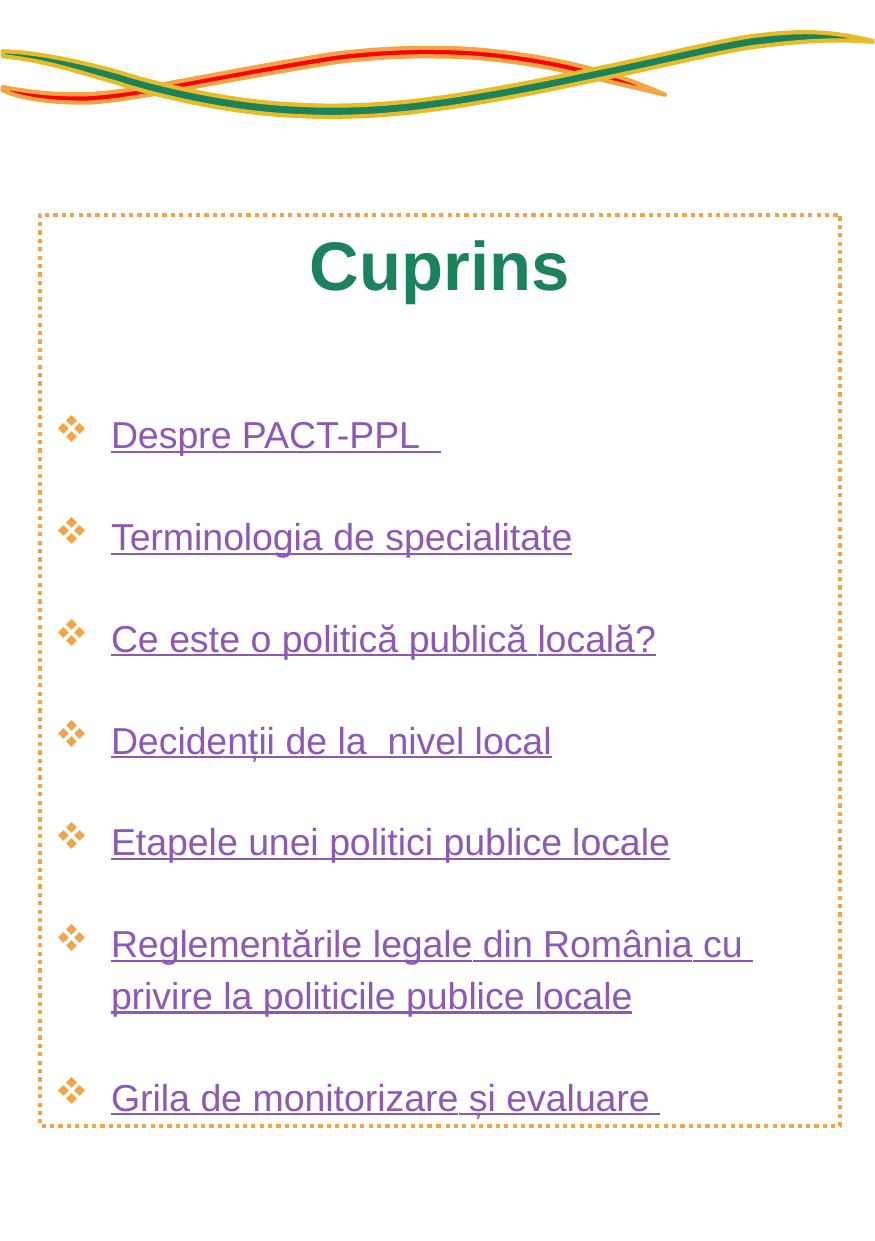

Cuprins

Despre PACT-PPL
Terminologia de specialitate
Ce este o politică publică locală?
Decidenții de la  nivel local
Etapele unei politici publice locale
Reglementările legale din România cu privire la politicile publice locale
Grila de monitorizare și evaluare